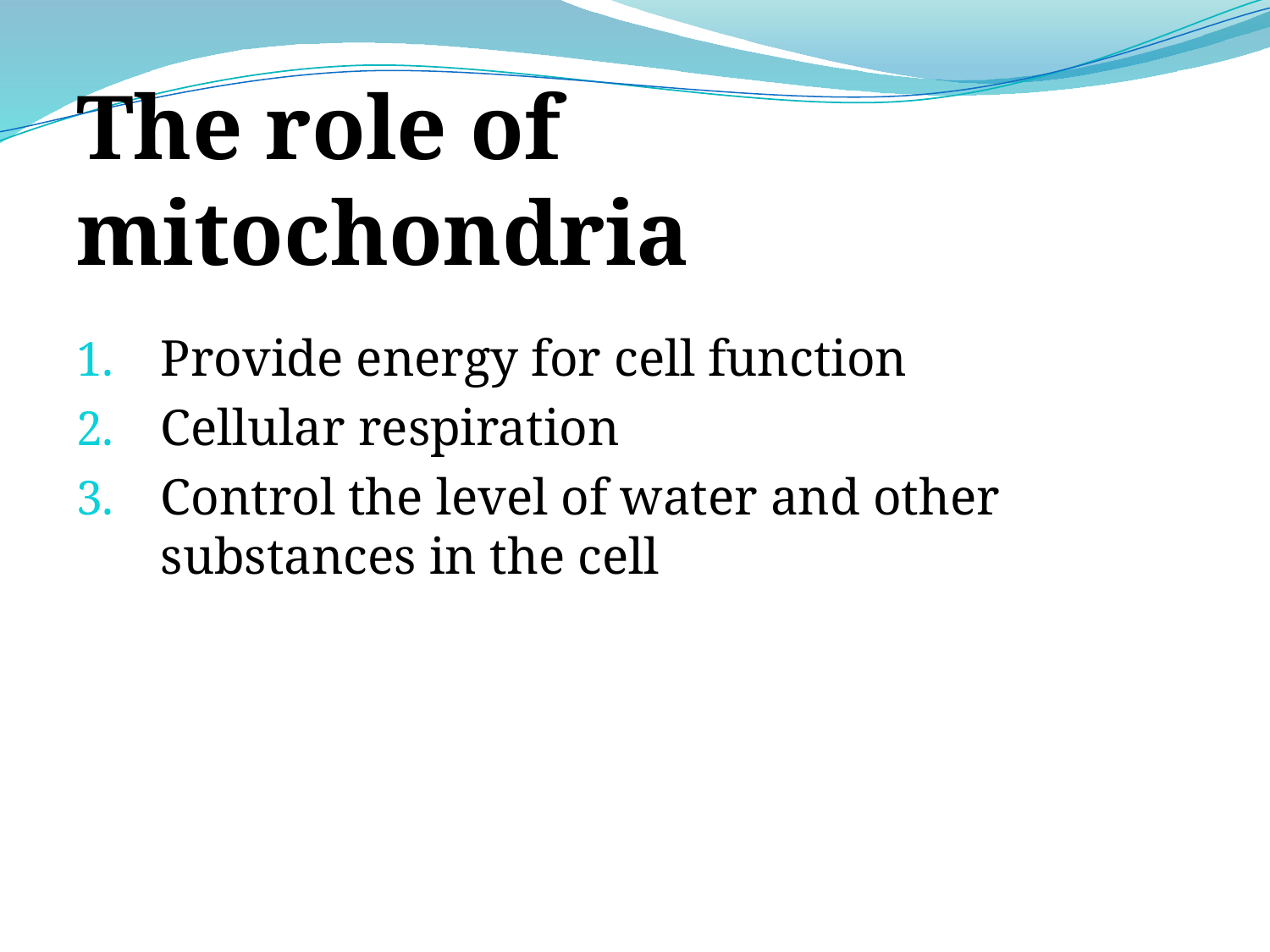

The role of mitochondria

Provide energy for cell function
Cellular respiration
Control the level of water and other substances in the cell